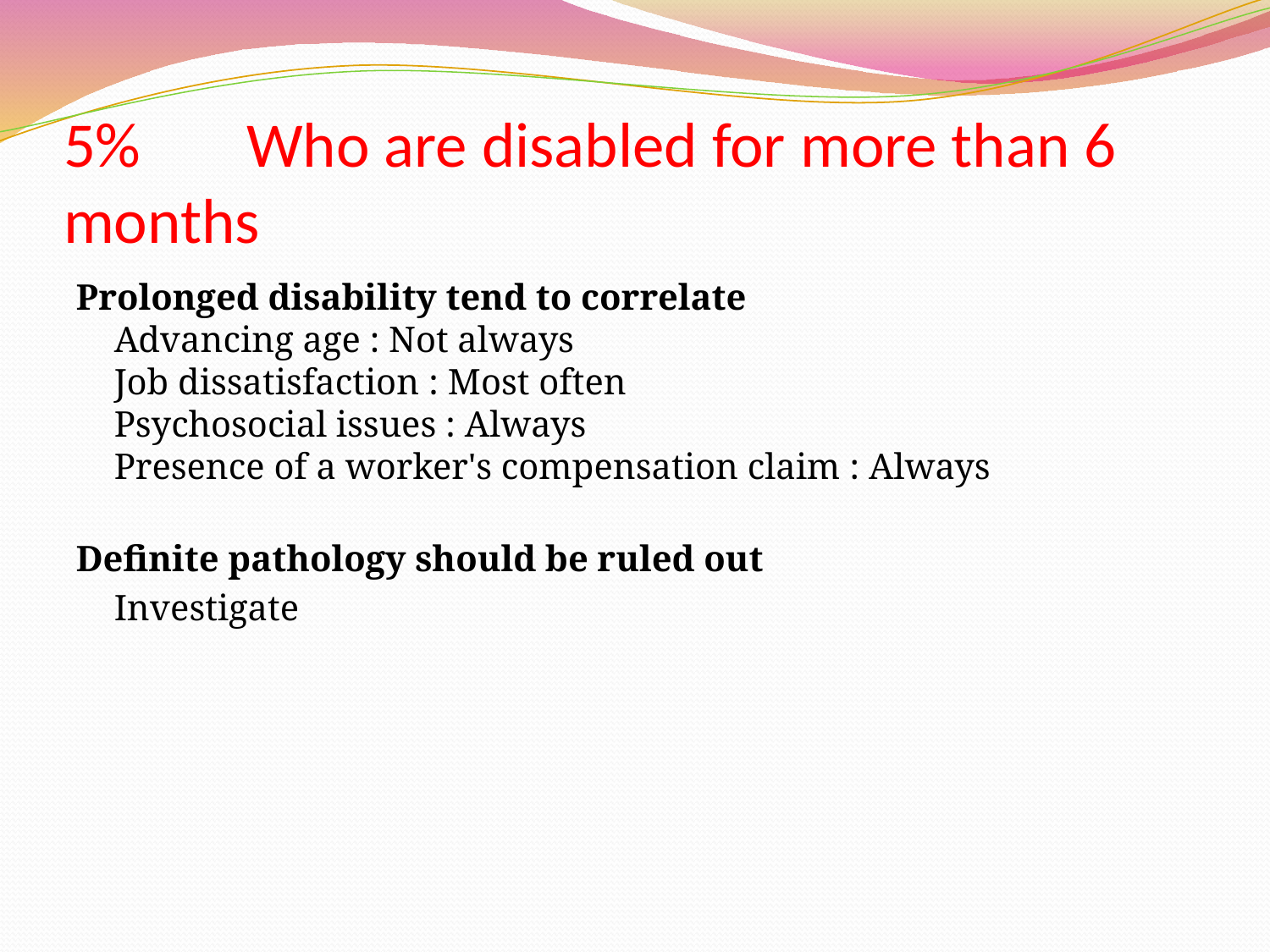

# 5% 		Who are disabled for more than 6 months
Prolonged disability tend to correlate
Advancing age : Not always
Job dissatisfaction : Most often
Psychosocial issues : Always
Presence of a worker's compensation claim : Always

Definite pathology should be ruled out
	Investigate